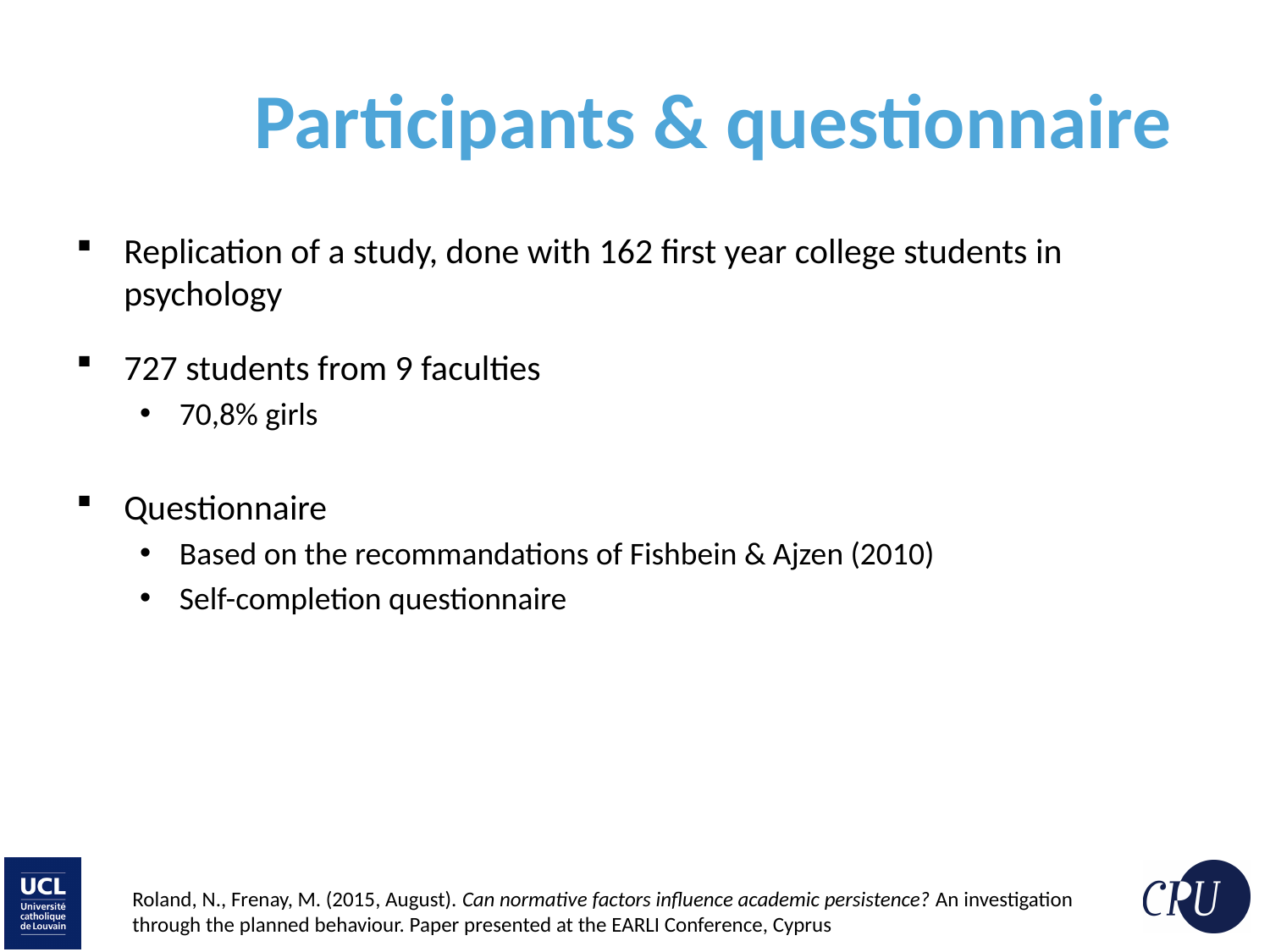

# Participants & questionnaire
Replication of a study, done with 162 first year college students in psychology

727 students from 9 faculties
70,8% girls

Questionnaire
Based on the recommandations of Fishbein & Ajzen (2010)
Self-completion questionnaire

Roland, N., Frenay, M. (2015, August). Can normative factors influence academic persistence? An investigation through the planned behaviour. Paper presented at the EARLI Conference, Cyprus